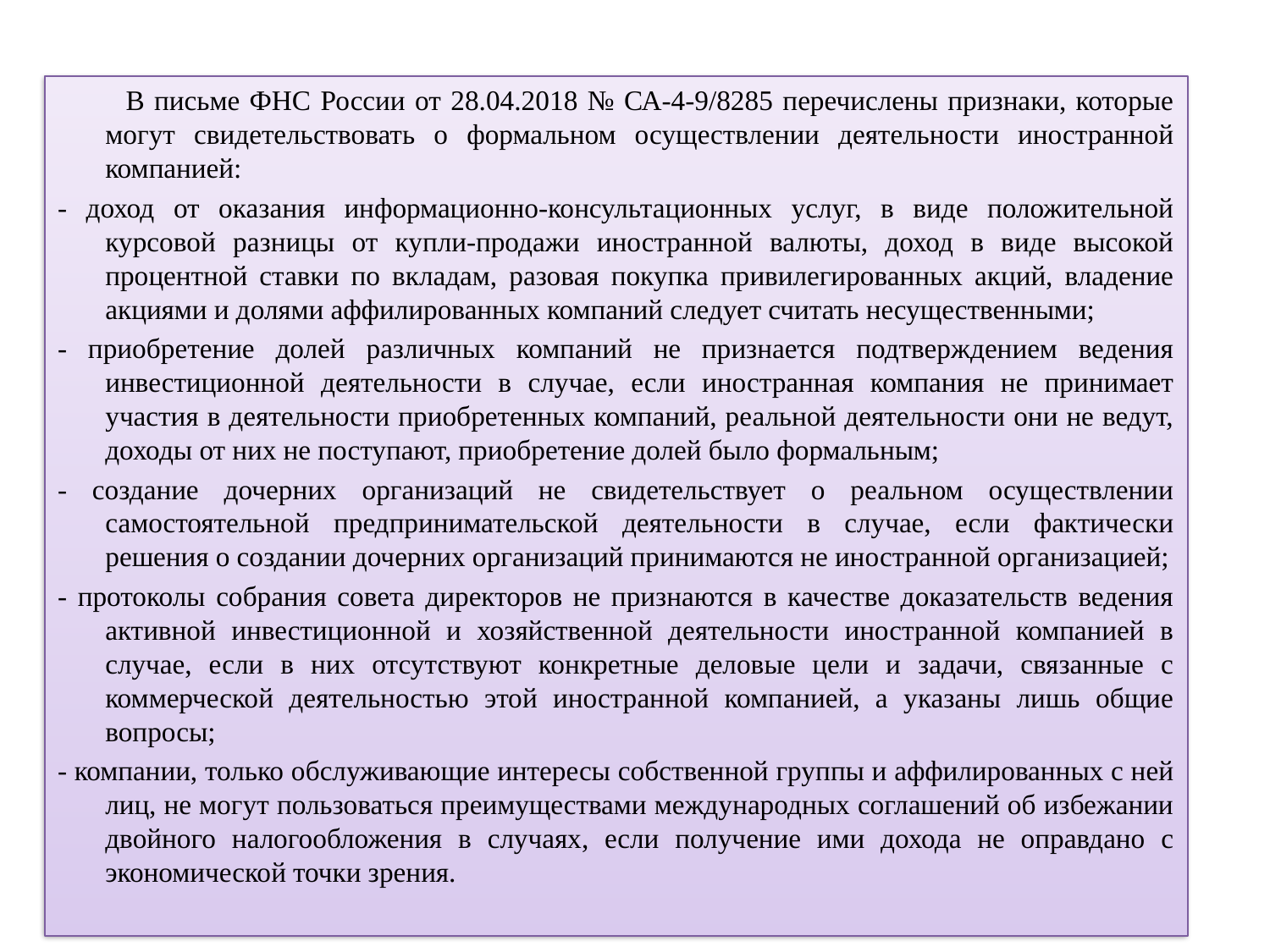

В письме ФНС России от 28.04.2018 № СА-4-9/8285 перечислены признаки, которые могут свидетельствовать о формальном осуществлении деятельности иностранной компанией:
- доход от оказания информационно-консультационных услуг, в виде положительной курсовой разницы от купли-продажи иностранной валюты, доход в виде высокой процентной ставки по вкладам, разовая покупка привилегированных акций, владение акциями и долями аффилированных компаний следует считать несущественными;
- приобретение долей различных компаний не признается подтверждением ведения инвестиционной деятельности в случае, если иностранная компания не принимает участия в деятельности приобретенных компаний, реальной деятельности они не ведут, доходы от них не поступают, приобретение долей было формальным;
- создание дочерних организаций не свидетельствует о реальном осуществлении самостоятельной предпринимательской деятельности в случае, если фактически решения о создании дочерних организаций принимаются не иностранной организацией;
- протоколы собрания совета директоров не признаются в качестве доказательств ведения активной инвестиционной и хозяйственной деятельности иностранной компанией в случае, если в них отсутствуют конкретные деловые цели и задачи, связанные с коммерческой деятельностью этой иностранной компанией, а указаны лишь общие вопросы;
- компании, только обслуживающие интересы собственной группы и аффилированных с ней лиц, не могут пользоваться преимуществами международных соглашений об избежании двойного налогообложения в случаях, если получение ими дохода не оправдано с экономической точки зрения.